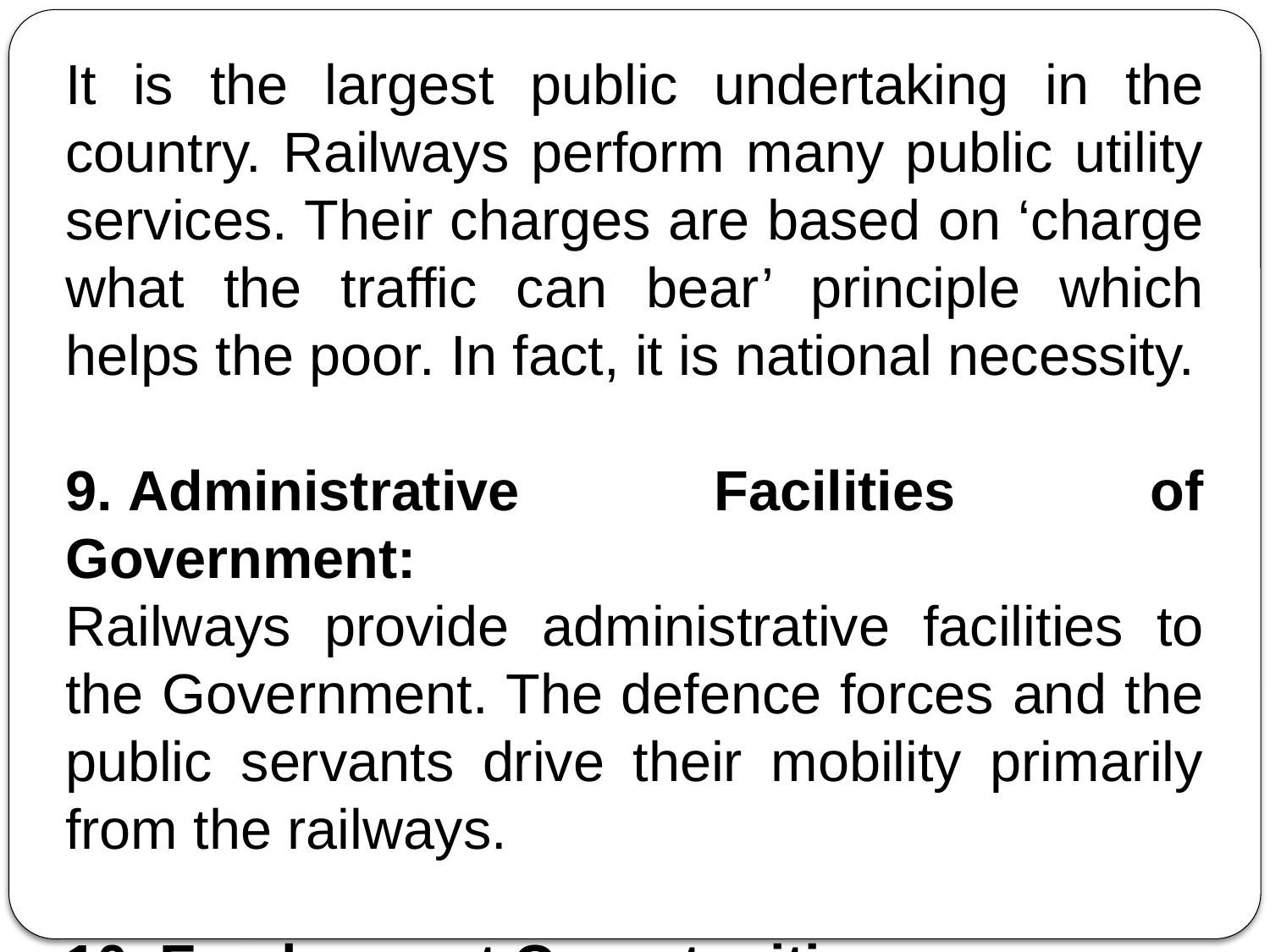

It is the largest public undertaking in the country. Railways perform many public utility services. Their charges are based on ‘charge what the traffic can bear’ principle which helps the poor. In fact, it is national necessity.

9. Administrative Facilities of Government:
Railways provide administrative facilities to the Government. The defence forces and the public servants drive their mobility primarily from the railways.

10. Employment Opportunities: